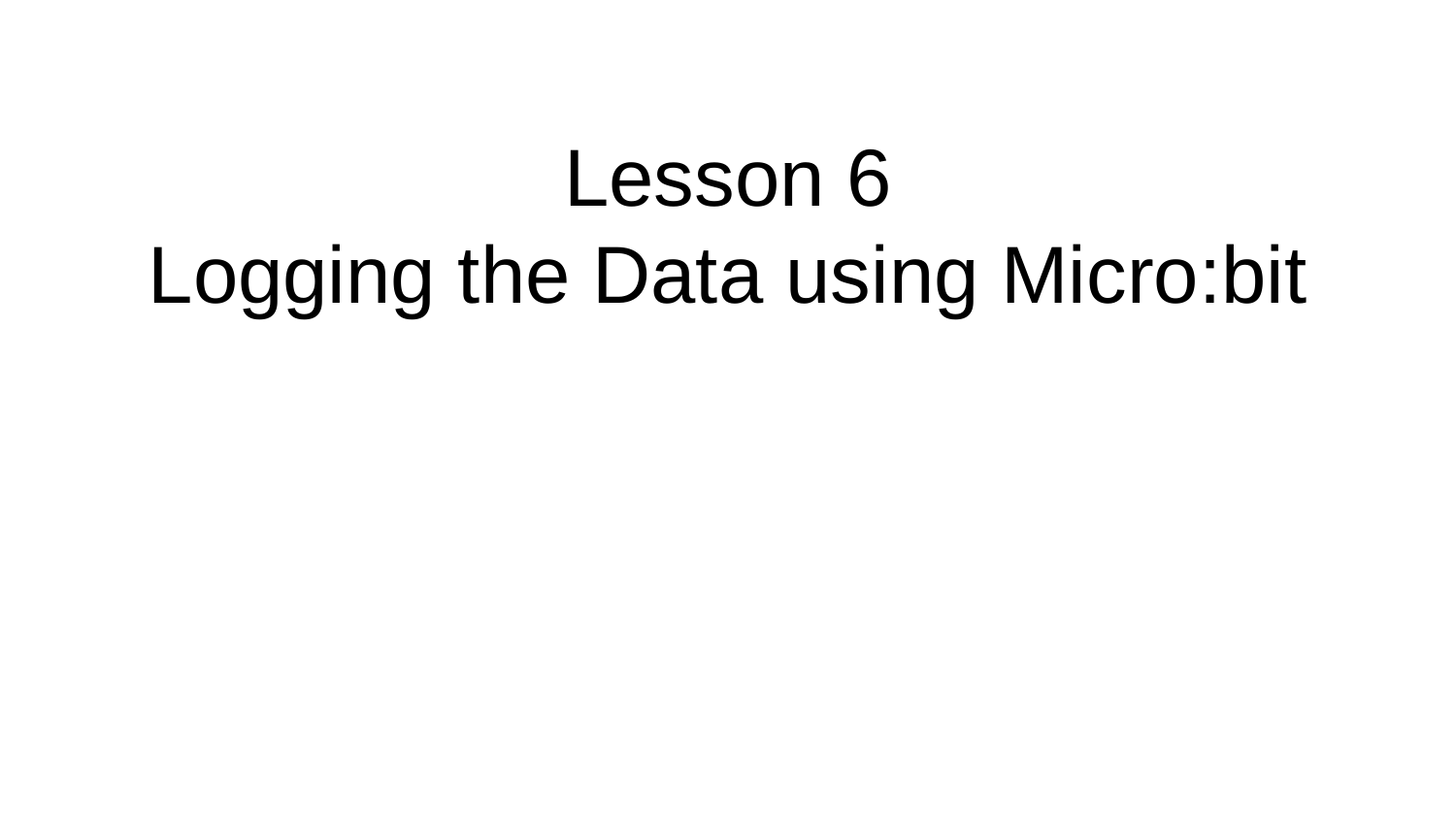

# Lesson 6
Logging the Data using Micro:bit